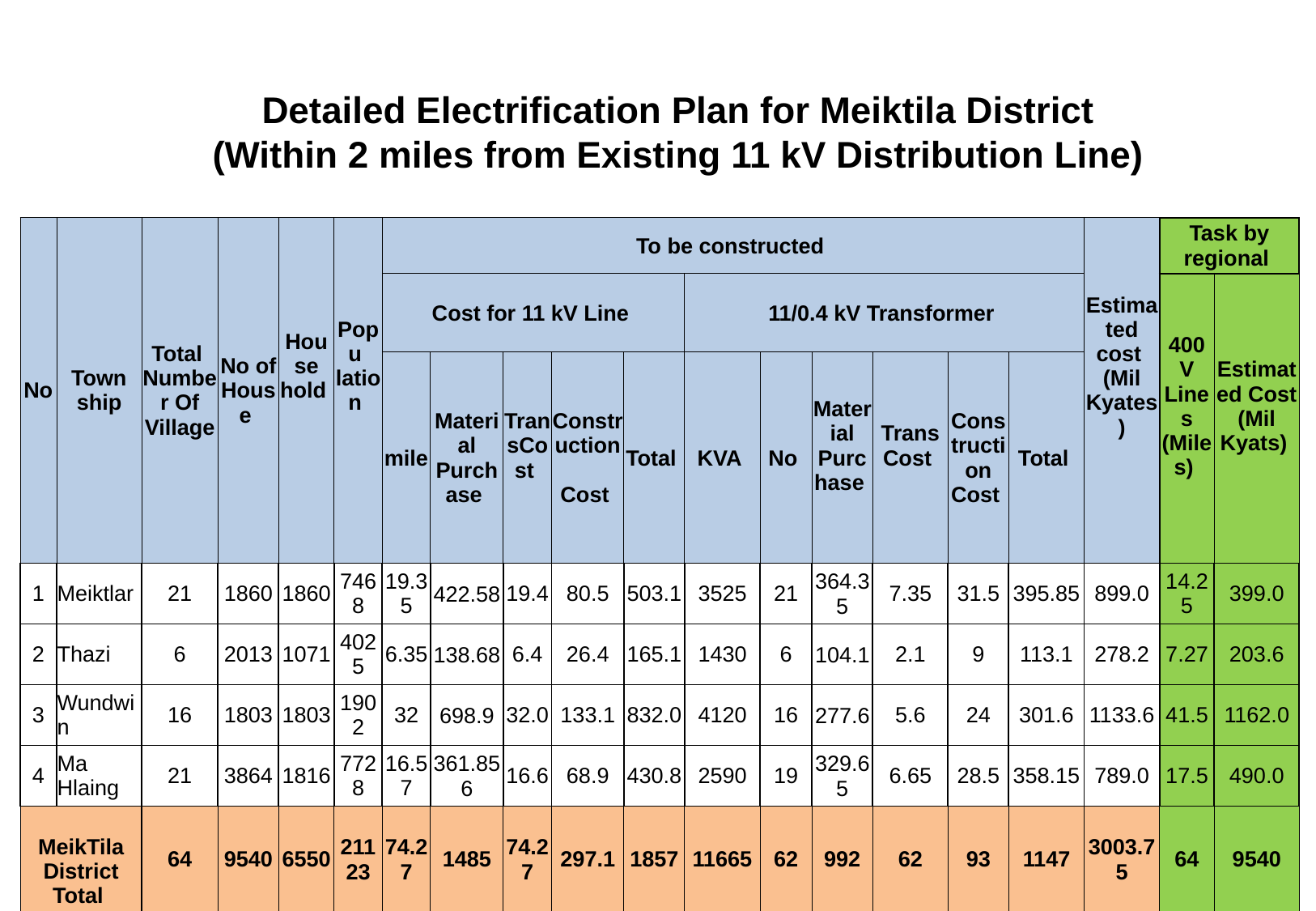

Detailed Electrification Plan for Meiktila District
(Within 2 miles from Existing 11 kV Distribution Line)
| No | Town ship | Total Number Of Village | No of House | House hold | Popu lation | To be constructed |  |  |  |  |  |  |  |  |  |  | Estimated cost (Mil Kyates) | Task by regional |  |
| --- | --- | --- | --- | --- | --- | --- | --- | --- | --- | --- | --- | --- | --- | --- | --- | --- | --- | --- | --- |
|  |  |  |  |  |  | Cost for 11 kV Line |  |  |  |  | 11/0.4 kV Transformer |  |  |  |  |  |  | 400 V Lines (Miles) | Estimated Cost (Mil Kyats) |
|  |  |  |  |  |  | mile | Material Purchase | TransCost | Constr uction Cost | Total | KVA | No | Material Purchase | Trans Cost | Construction Cost | Total |  |  |  |
| 1 | Meiktlar | 21 | 1860 | 1860 | 7468 | 19.35 | 422.58 | 19.4 | 80.5 | 503.1 | 3525 | 21 | 364.35 | 7.35 | 31.5 | 395.85 | 899.0 | 14.25 | 399.0 |
| 2 | Thazi | 6 | 2013 | 1071 | 4025 | 6.35 | 138.68 | 6.4 | 26.4 | 165.1 | 1430 | 6 | 104.1 | 2.1 | 9 | 113.1 | 278.2 | 7.27 | 203.6 |
| 3 | Wundwin | 16 | 1803 | 1803 | 1902 | 32 | 698.9 | 32.0 | 133.1 | 832.0 | 4120 | 16 | 277.6 | 5.6 | 24 | 301.6 | 1133.6 | 41.5 | 1162.0 |
| 4 | Ma Hlaing | 21 | 3864 | 1816 | 7728 | 16.57 | 361.856 | 16.6 | 68.9 | 430.8 | 2590 | 19 | 329.65 | 6.65 | 28.5 | 358.15 | 789.0 | 17.5 | 490.0 |
| MeikTila District Total |  | 64 | 9540 | 6550 | 21123 | 74.27 | 1485 | 74.27 | 297.1 | 1857 | 11665 | 62 | 992 | 62 | 93 | 1147 | 3003.75 | 64 | 9540 |
19